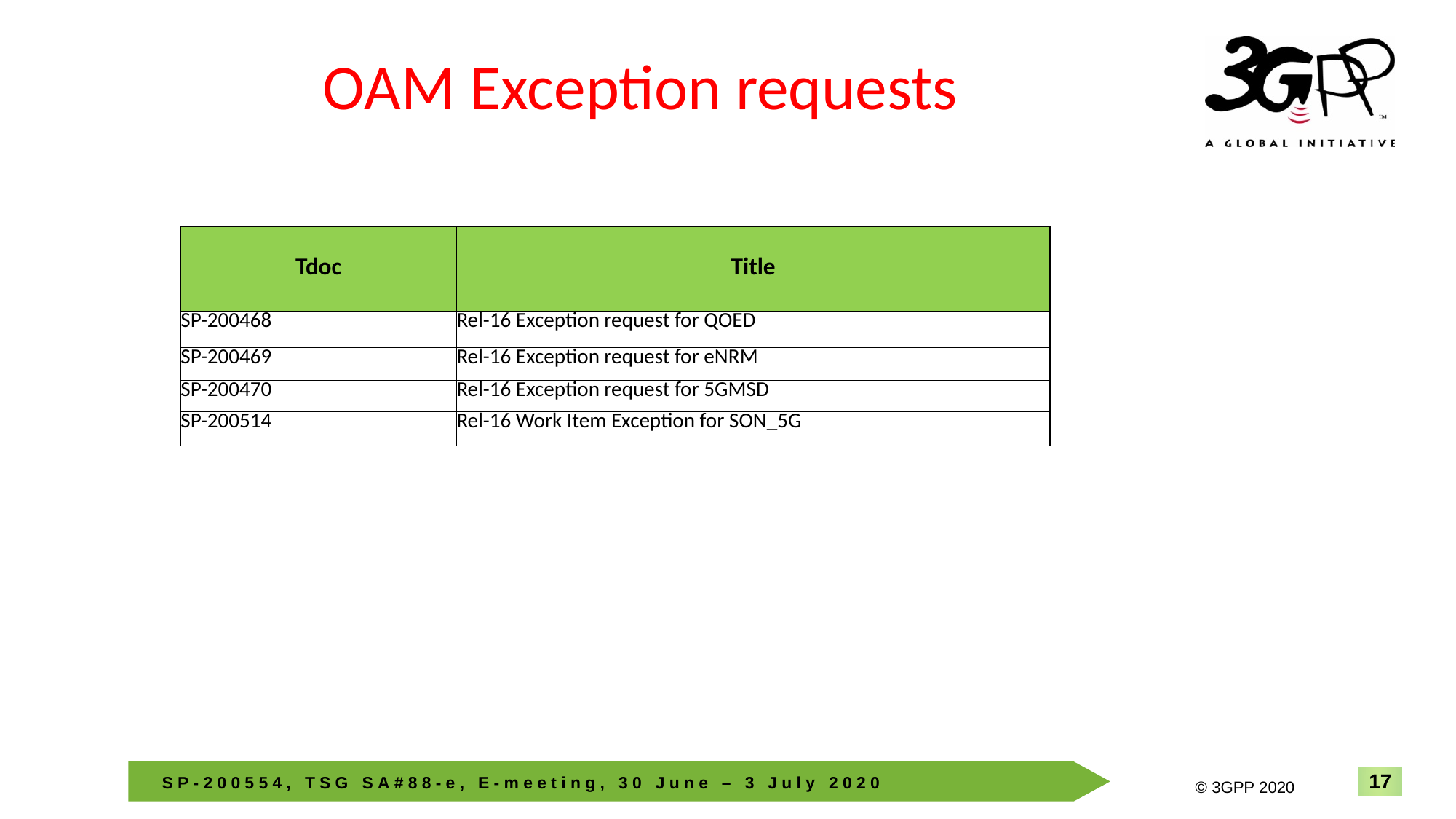

# OAM Exception requests
| Tdoc | Title |
| --- | --- |
| SP-200468 | Rel-16 Exception request for QOED |
| SP-200469 | Rel-16 Exception request for eNRM |
| SP-200470 | Rel-16 Exception request for 5GMSD |
| SP-200514 | Rel-16 Work Item Exception for SON\_5G |